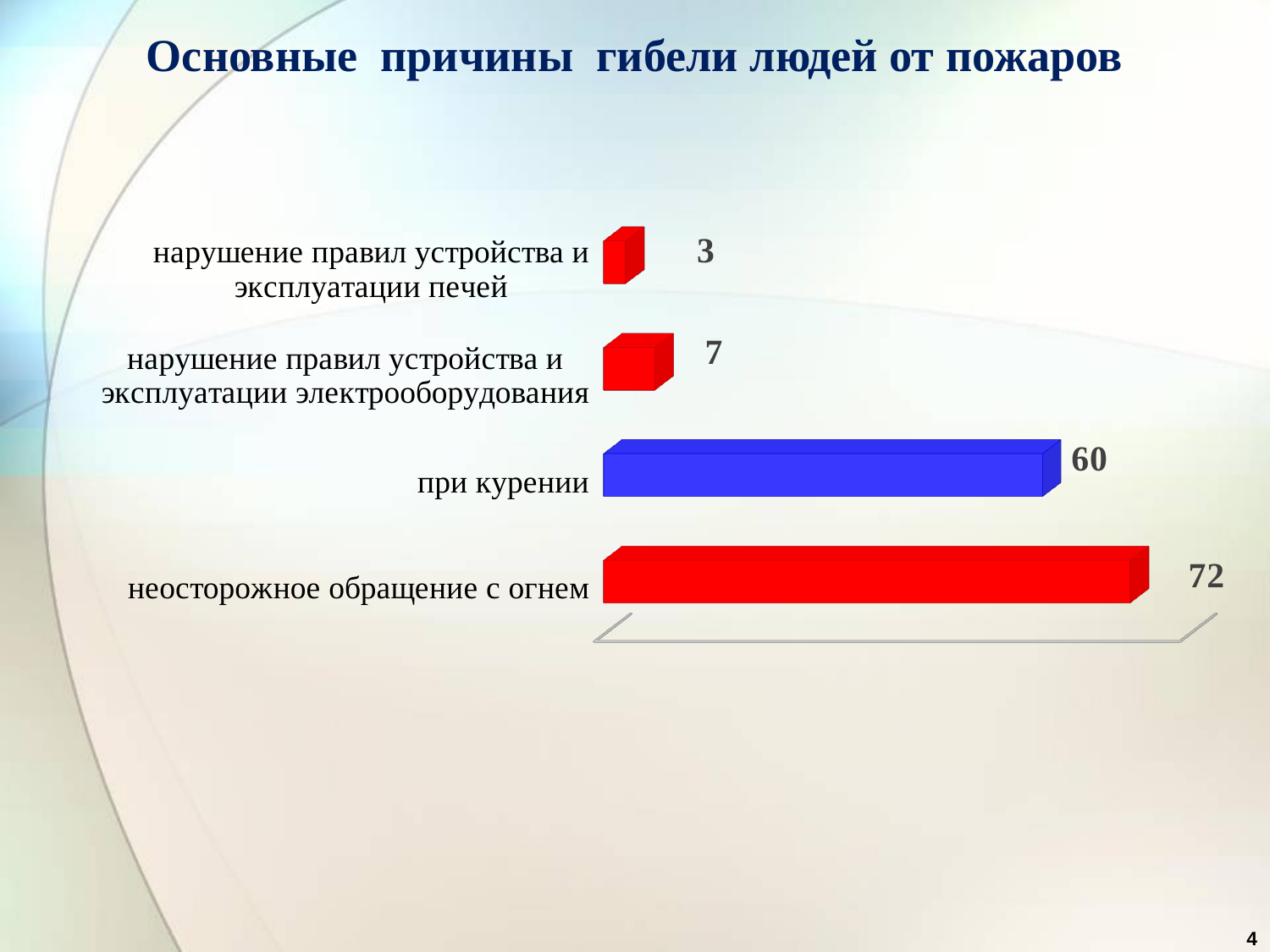

Основные  причины  гибели людей от пожаров

[unsupported chart]

4